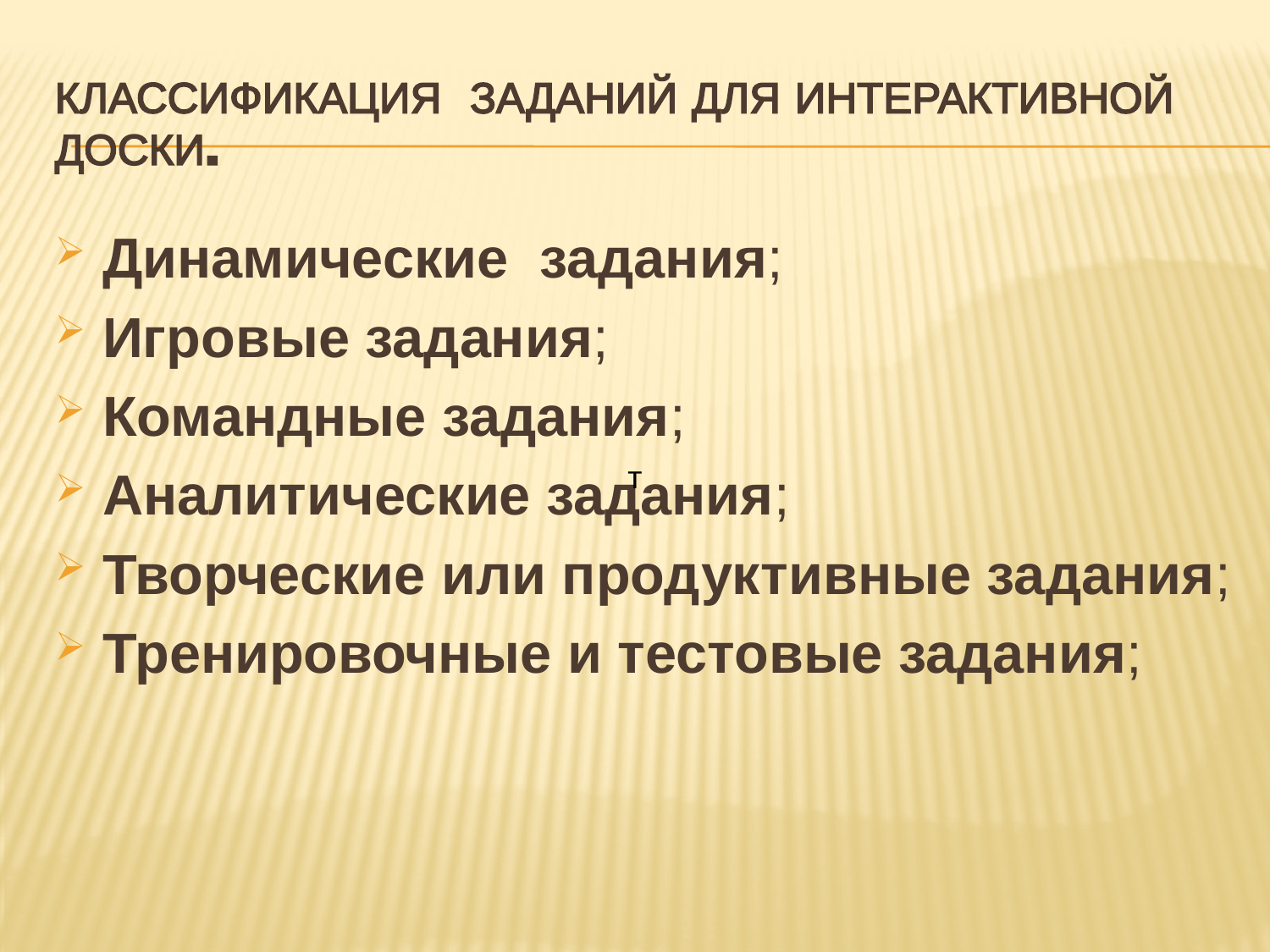

# Классификация  заданий для интерактивной доски.
Динамические  задания;
Игровые задания;
Командные задания;
Аналитические задания;
Творческие или продуктивные задания;
Тренировочные и тестовые задания;
т